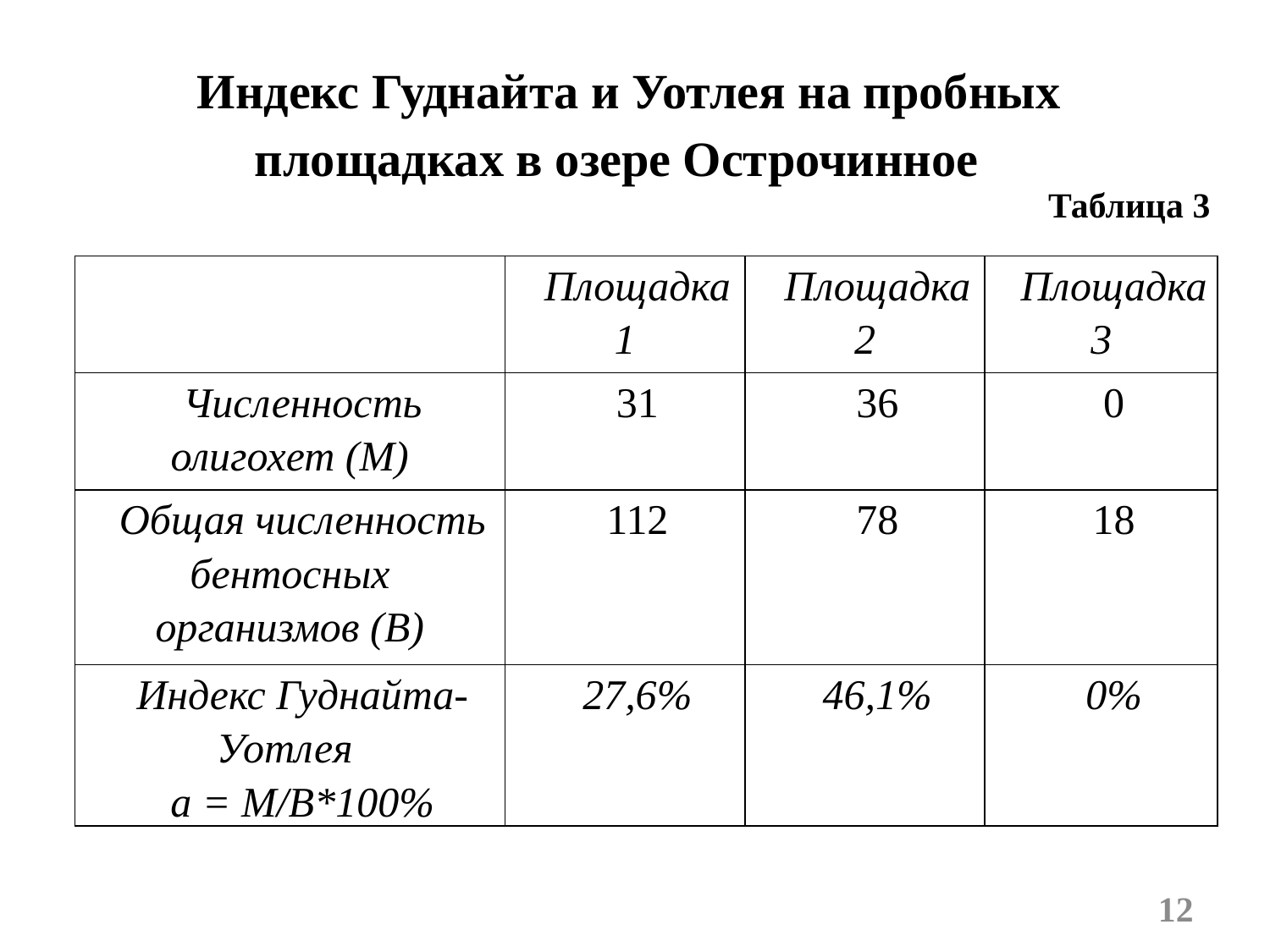

# Индекс Гуднайта и Уотлея на пробных площадках в озере Острочинное
Таблица 3
|  | Площадка 1 | Площадка 2 | Площадка 3 |
| --- | --- | --- | --- |
| Численность олигохет (М) | 31 | 36 | 0 |
| Общая численность бентосных организмов (В) | 112 | 78 | 18 |
| Индекс Гуднайта-Уотлея а = М/В\*100% | 27,6% | 46,1% | 0% |
12